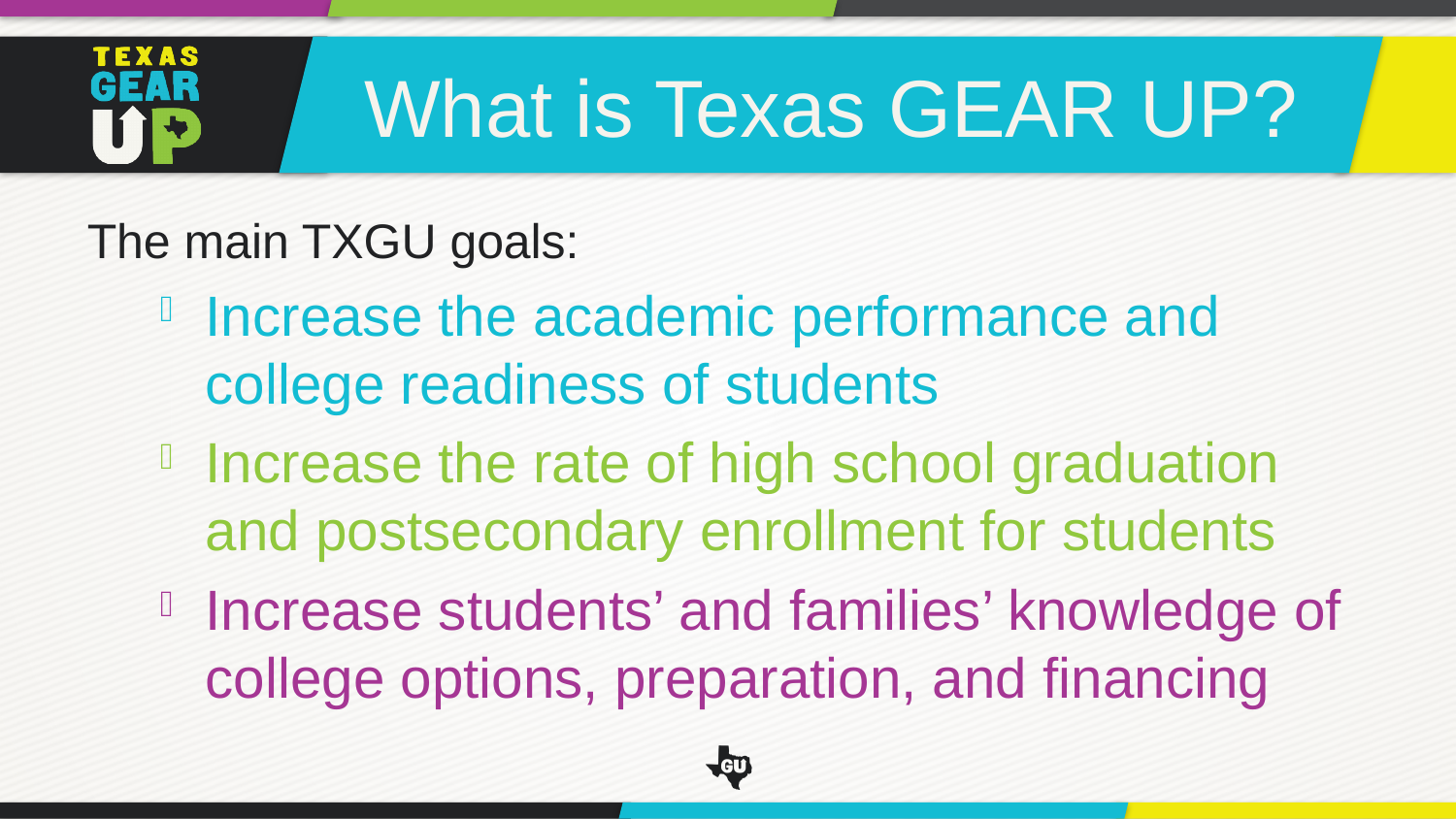

What is Texas GEAR UP?
The main TXGU goals:
Increase the academic performance and college readiness of students
Increase the rate of high school graduation and postsecondary enrollment for students
Increase students’ and families’ knowledge of college options, preparation, and financing